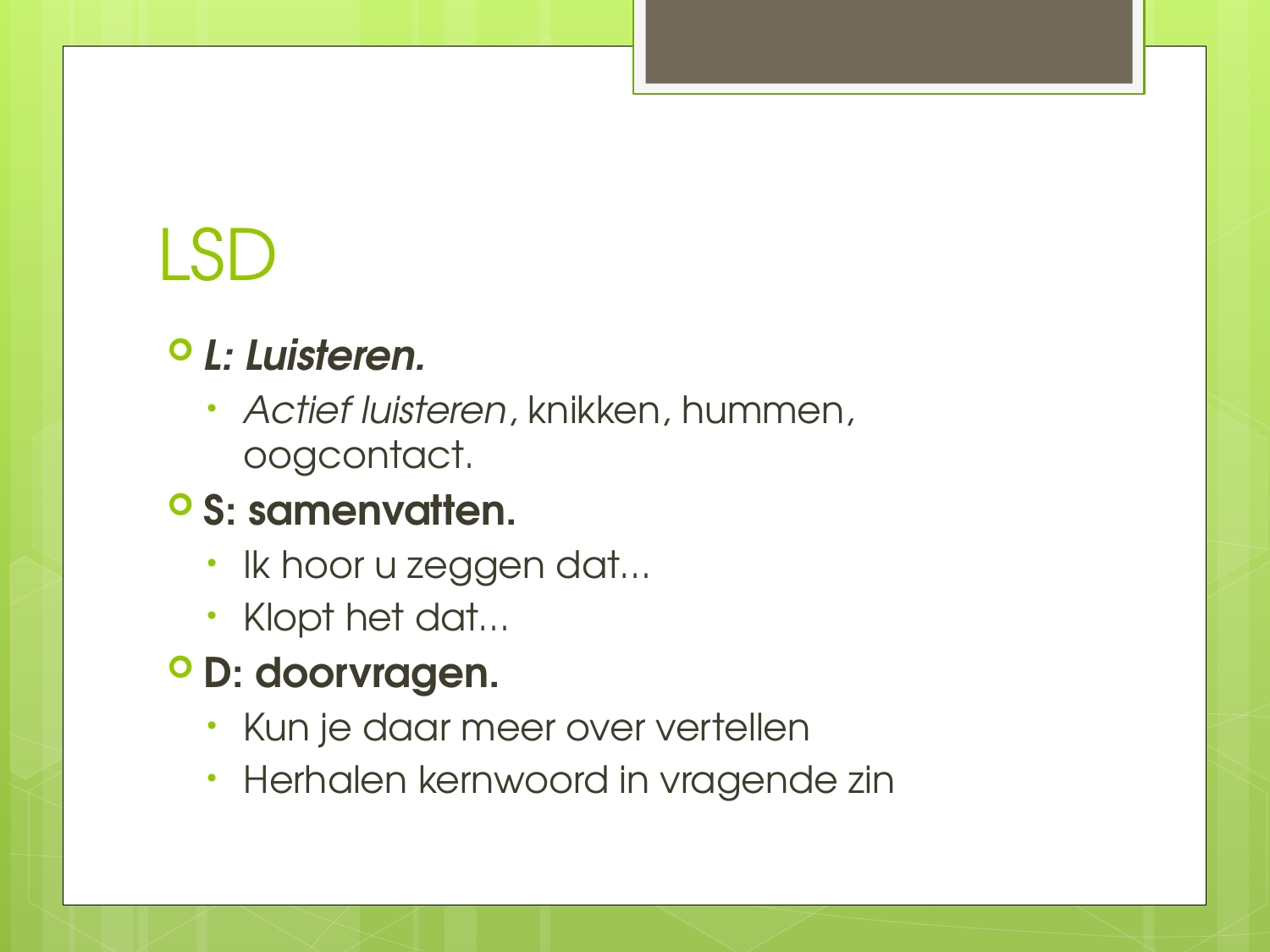

# LSD
L: Luisteren.
Actief luisteren, knikken, hummen, oogcontact.
S: samenvatten.
Ik hoor u zeggen dat…
Klopt het dat…
D: doorvragen.
Kun je daar meer over vertellen
Herhalen kernwoord in vragende zin